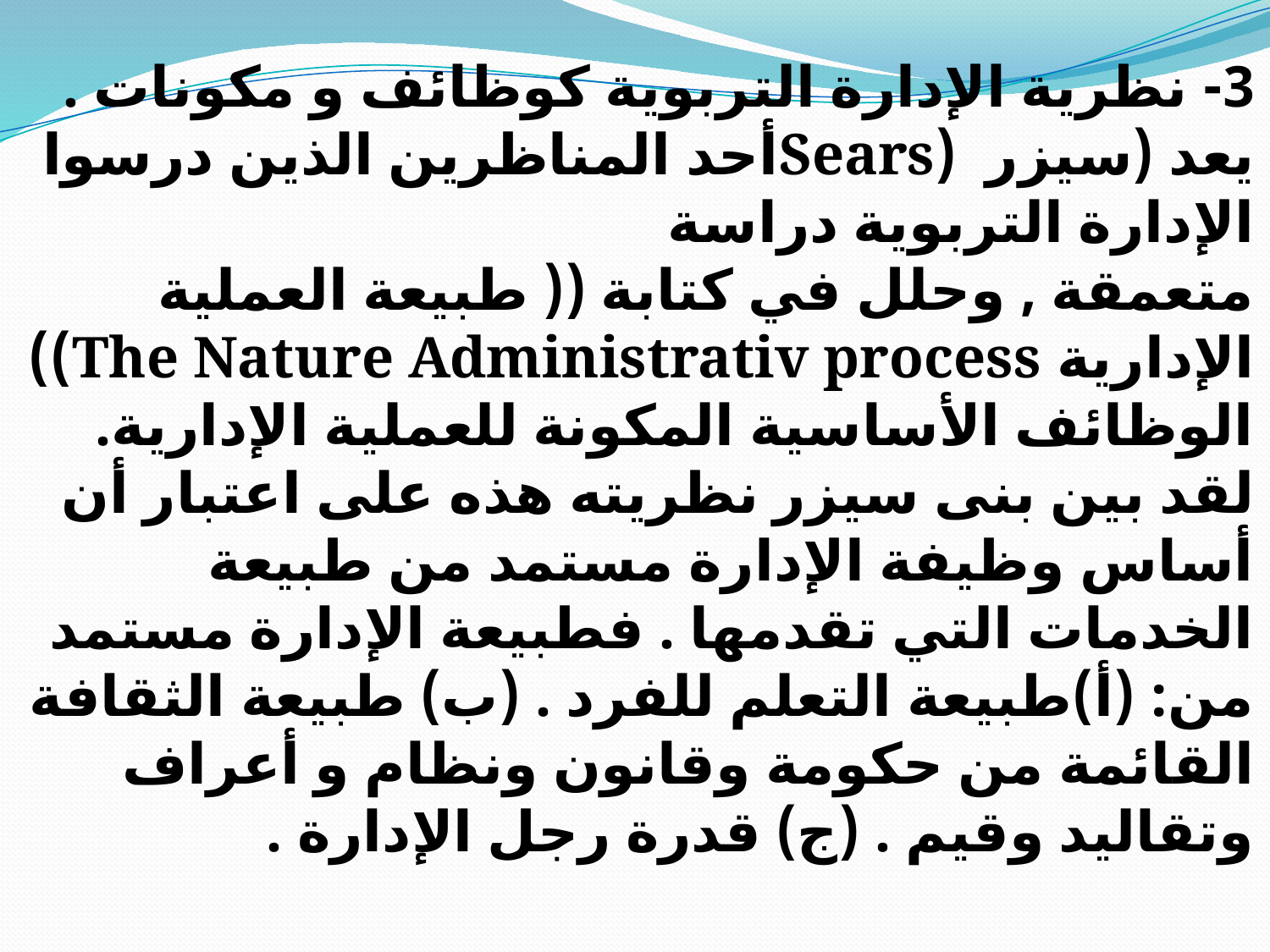

3- نظرية الإدارة التربوية كوظائف و مكونات .
يعد (سيزر  (Searsأحد المناظرين الذين درسوا الإدارة التربوية دراسة
متعمقة , وحلل في كتابة (( طبيعة العملية الإدارية The Nature Administrativ process)) الوظائف الأساسية المكونة للعملية الإدارية. لقد بين بنى سيزر نظريته هذه على اعتبار أن أساس وظيفة الإدارة مستمد من طبيعة الخدمات التي تقدمها . فطبيعة الإدارة مستمد من: (أ)طبيعة التعلم للفرد . (ب) طبيعة الثقافة القائمة من حكومة وقانون ونظام و أعراف وتقاليد وقيم . (ج) قدرة رجل الإدارة .